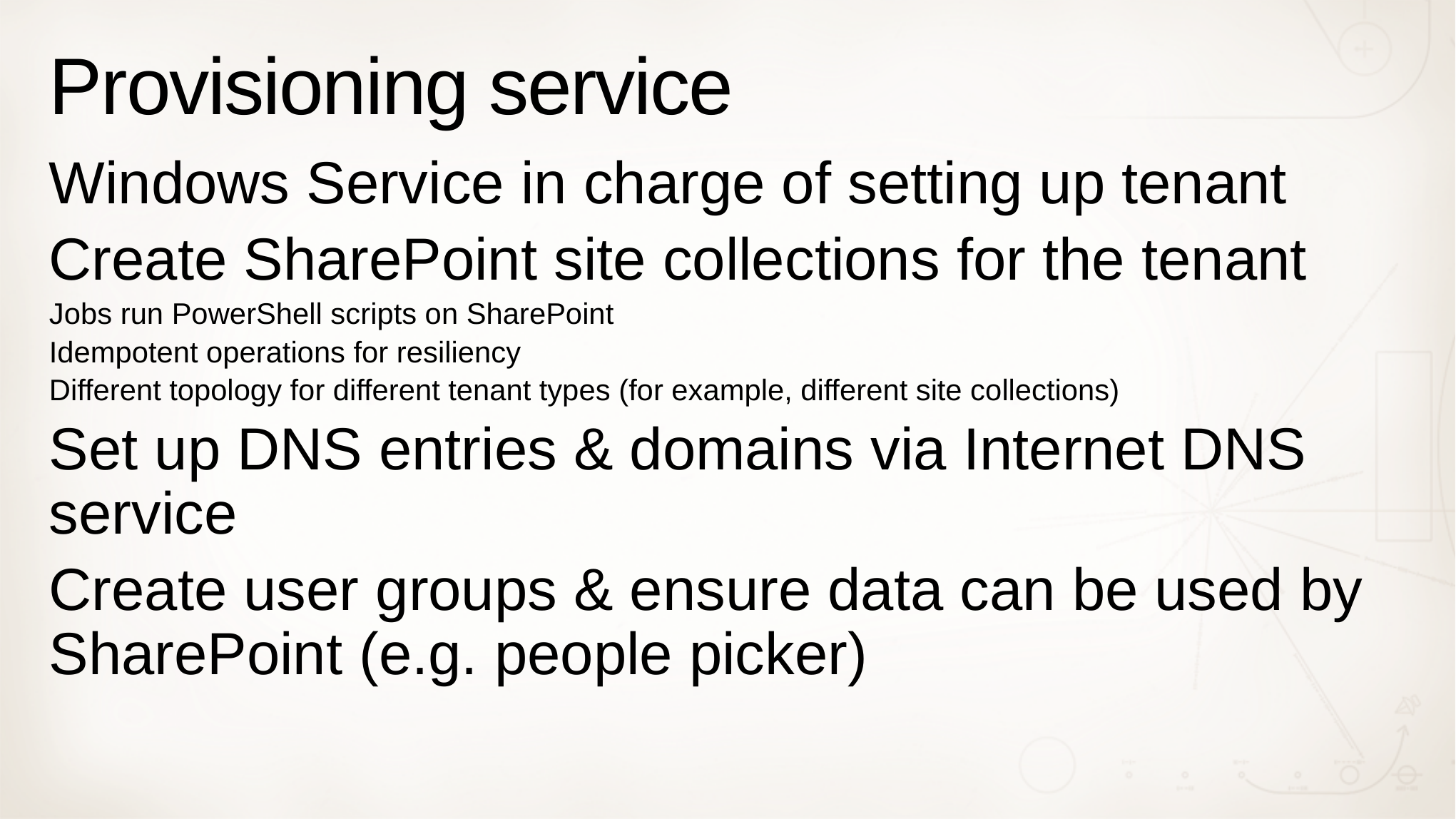

# Provisioning service
Windows Service in charge of setting up tenant
Create SharePoint site collections for the tenant
Jobs run PowerShell scripts on SharePoint
Idempotent operations for resiliency
Different topology for different tenant types (for example, different site collections)
Set up DNS entries & domains via Internet DNS service
Create user groups & ensure data can be used by SharePoint (e.g. people picker)